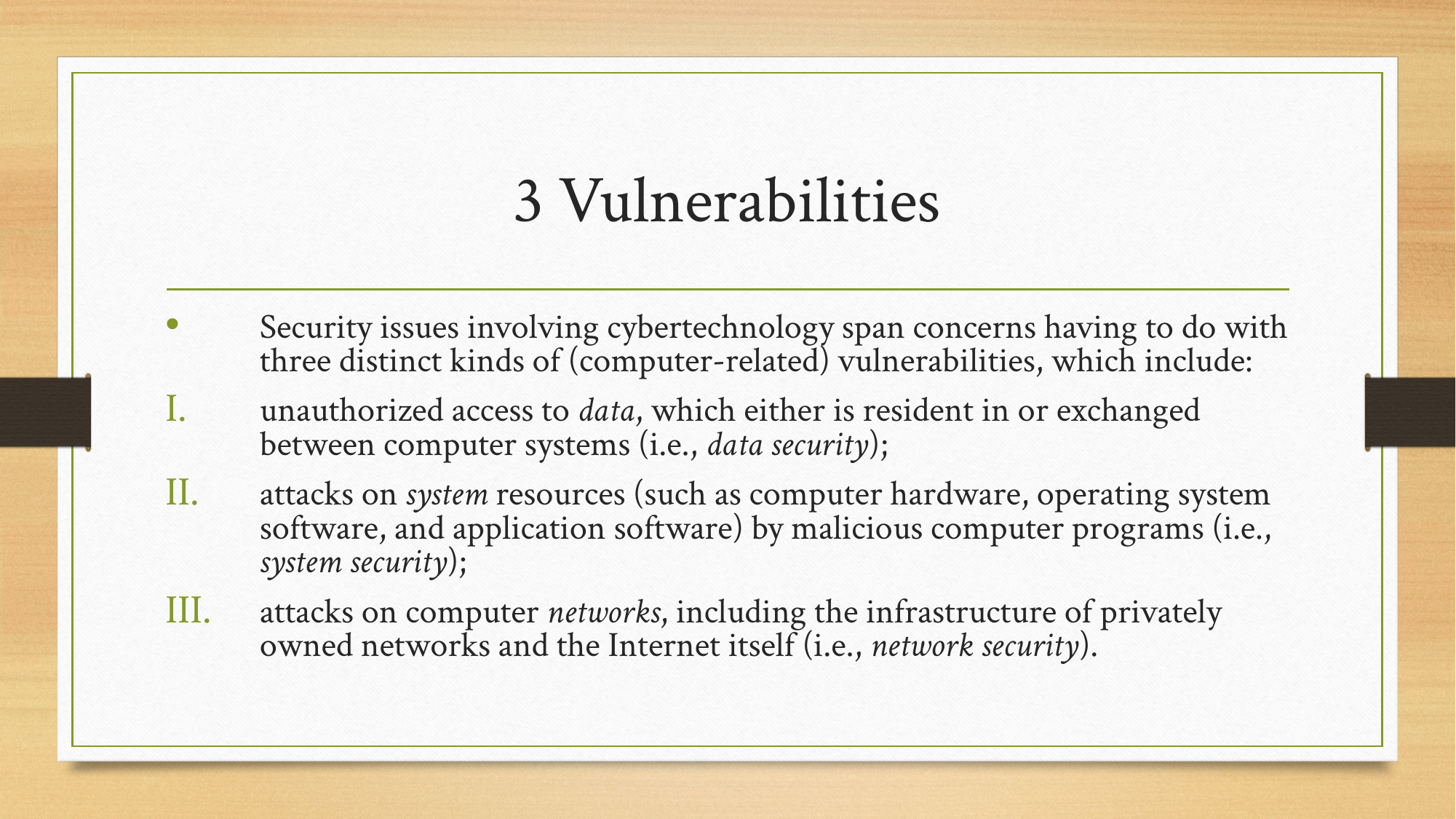

# 3 Vulnerabilities
Security issues involving cybertechnology span concerns having to do with three distinct kinds of (computer-related) vulnerabilities, which include:
unauthorized access to data, which either is resident in or exchanged between computer systems (i.e., data security);
attacks on system resources (such as computer hardware, operating system software, and application software) by malicious computer programs (i.e., system security);
attacks on computer networks, including the infrastructure of privately owned networks and the Internet itself (i.e., network security).